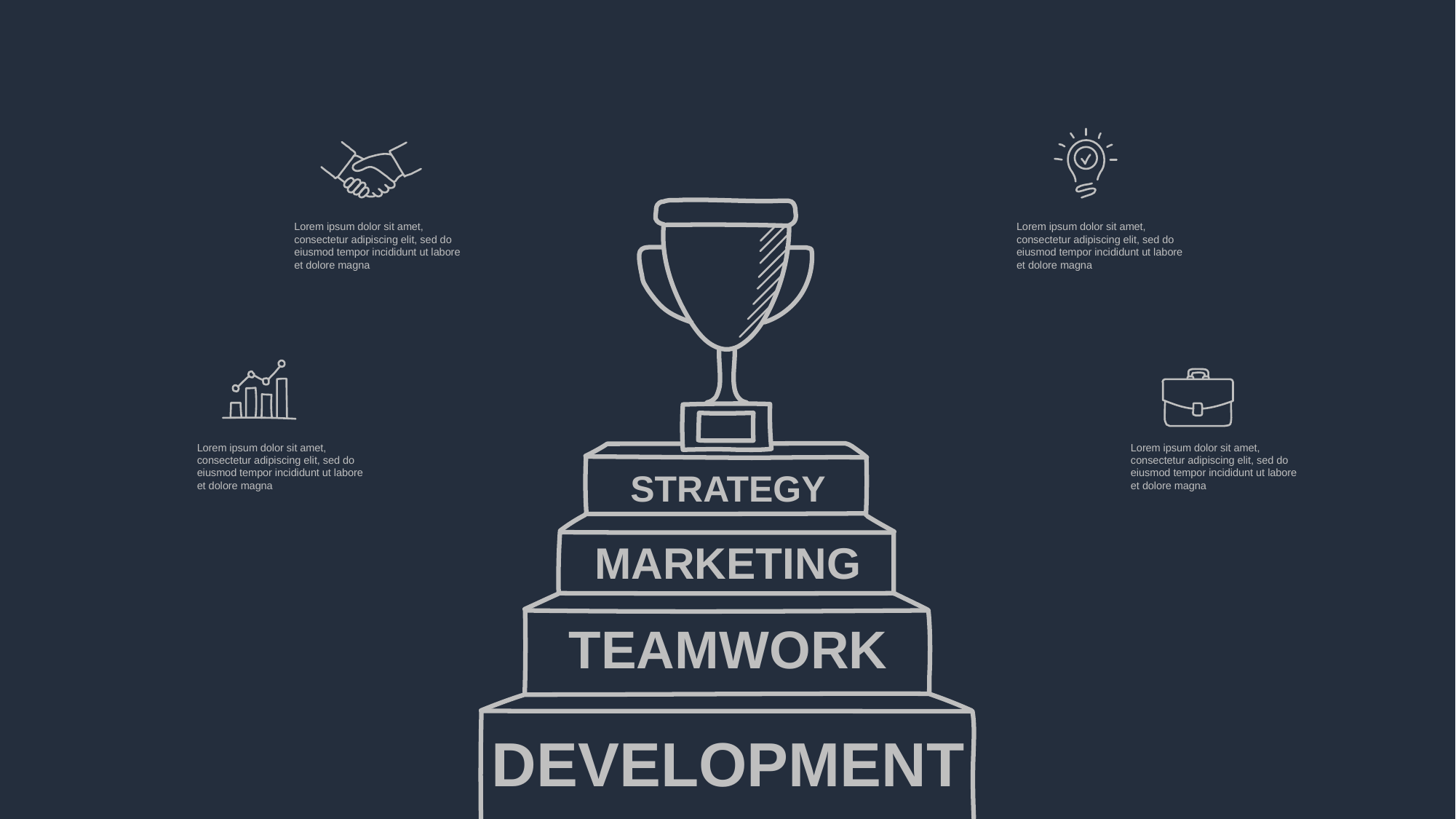

Lorem ipsum dolor sit amet, consectetur adipiscing elit, sed do eiusmod tempor incididunt ut labore et dolore magna
Lorem ipsum dolor sit amet, consectetur adipiscing elit, sed do eiusmod tempor incididunt ut labore et dolore magna

Lorem ipsum dolor sit amet, consectetur adipiscing elit, sed do eiusmod tempor incididunt ut labore et dolore magna
Lorem ipsum dolor sit amet, consectetur adipiscing elit, sed do eiusmod tempor incididunt ut labore et dolore magna

STRATEGY

MARKETING

TEAMWORK

DEVELOPMENT